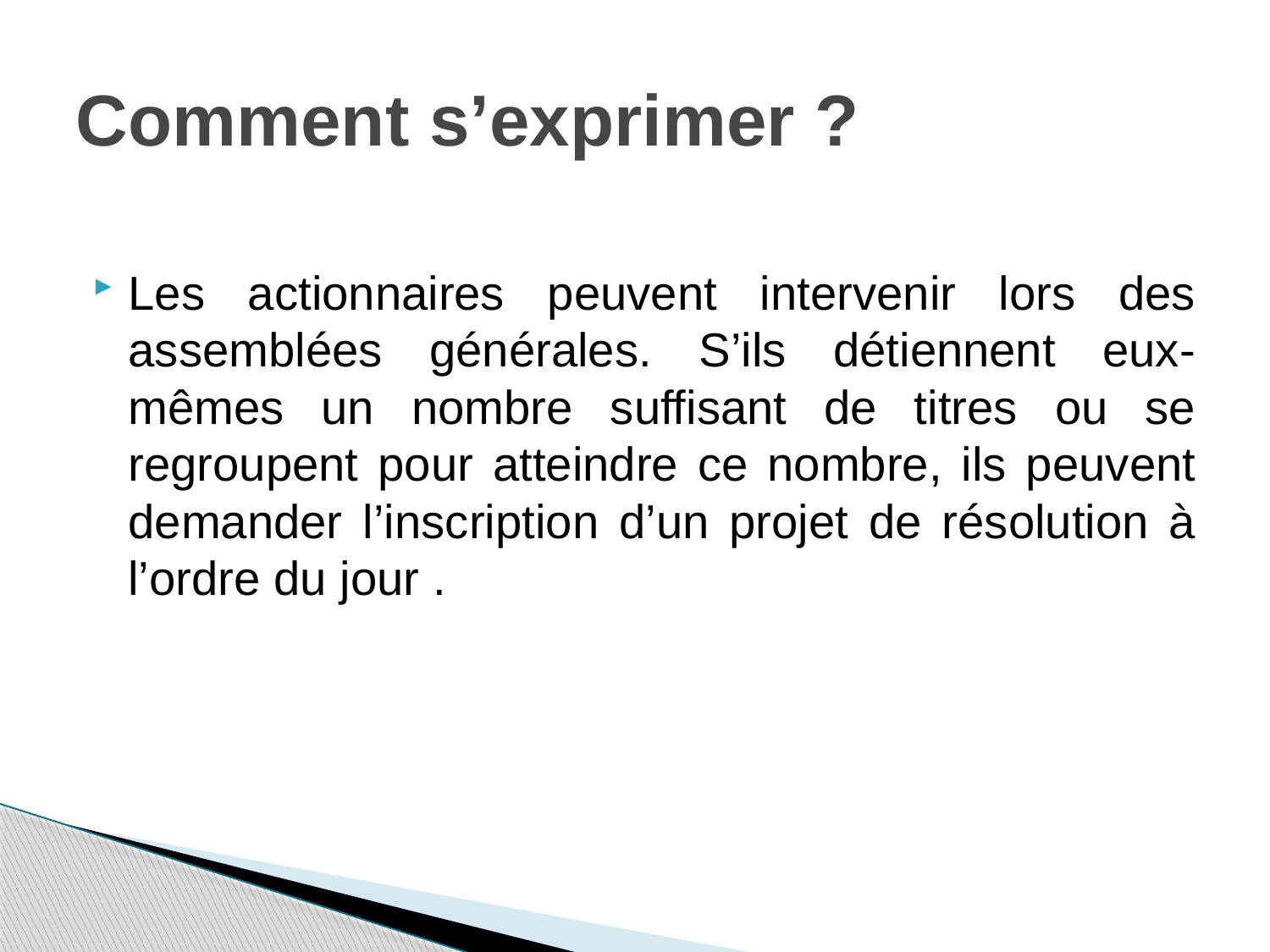

# Comment s’exprimer ?
Les actionnaires peuvent intervenir lors des assemblées générales. S’ils détiennent eux-mêmes un nombre suffisant de titres ou se regroupent pour atteindre ce nombre, ils peuvent demander l’inscription d’un projet de résolution à l’ordre du jour .